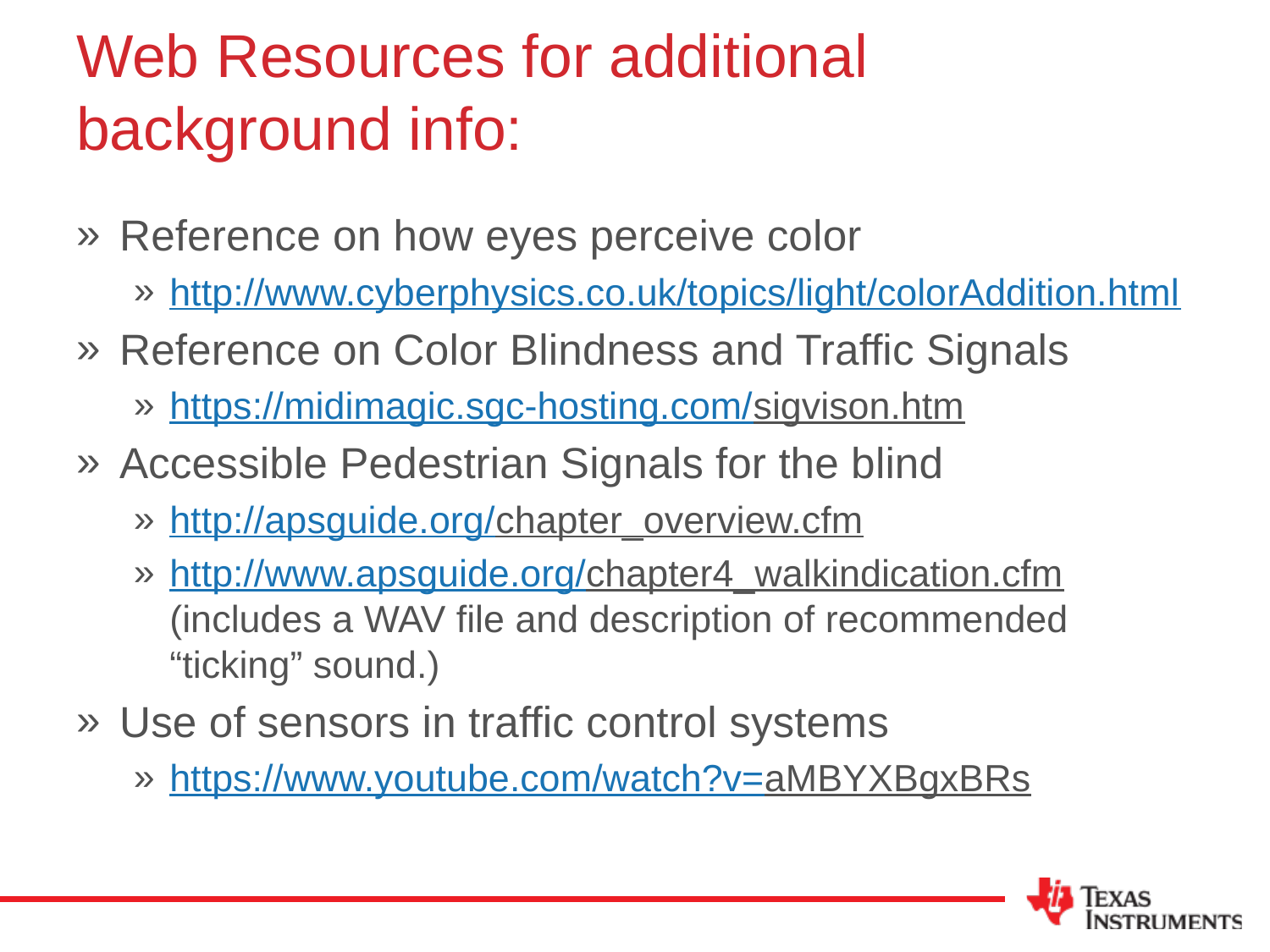

# Web Resources for additional background info:
Reference on how eyes perceive color
http://www.cyberphysics.co.uk/topics/light/colorAddition.html
Reference on Color Blindness and Traffic Signals
https://midimagic.sgc-hosting.com/sigvison.htm
Accessible Pedestrian Signals for the blind
http://apsguide.org/chapter_overview.cfm
http://www.apsguide.org/chapter4_walkindication.cfm  (includes a WAV file and description of recommended “ticking” sound.)
Use of sensors in traffic control systems
https://www.youtube.com/watch?v=aMBYXBgxBRs